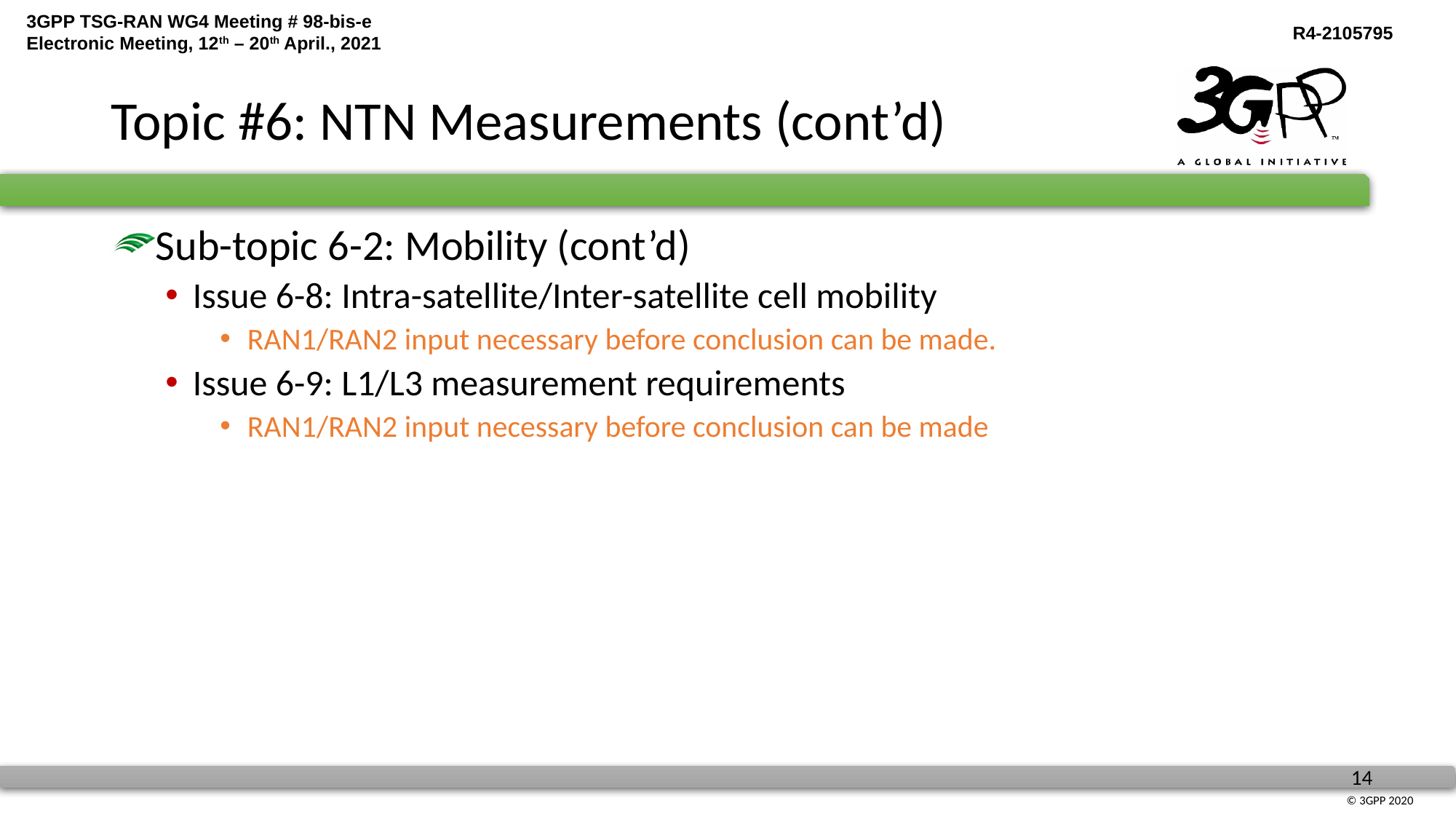

# Topic #6: NTN Measurements (cont’d)
Sub-topic 6-2: Mobility (cont’d)
Issue 6-8: Intra-satellite/Inter-satellite cell mobility
RAN1/RAN2 input necessary before conclusion can be made.
Issue 6-9: L1/L3 measurement requirements
RAN1/RAN2 input necessary before conclusion can be made